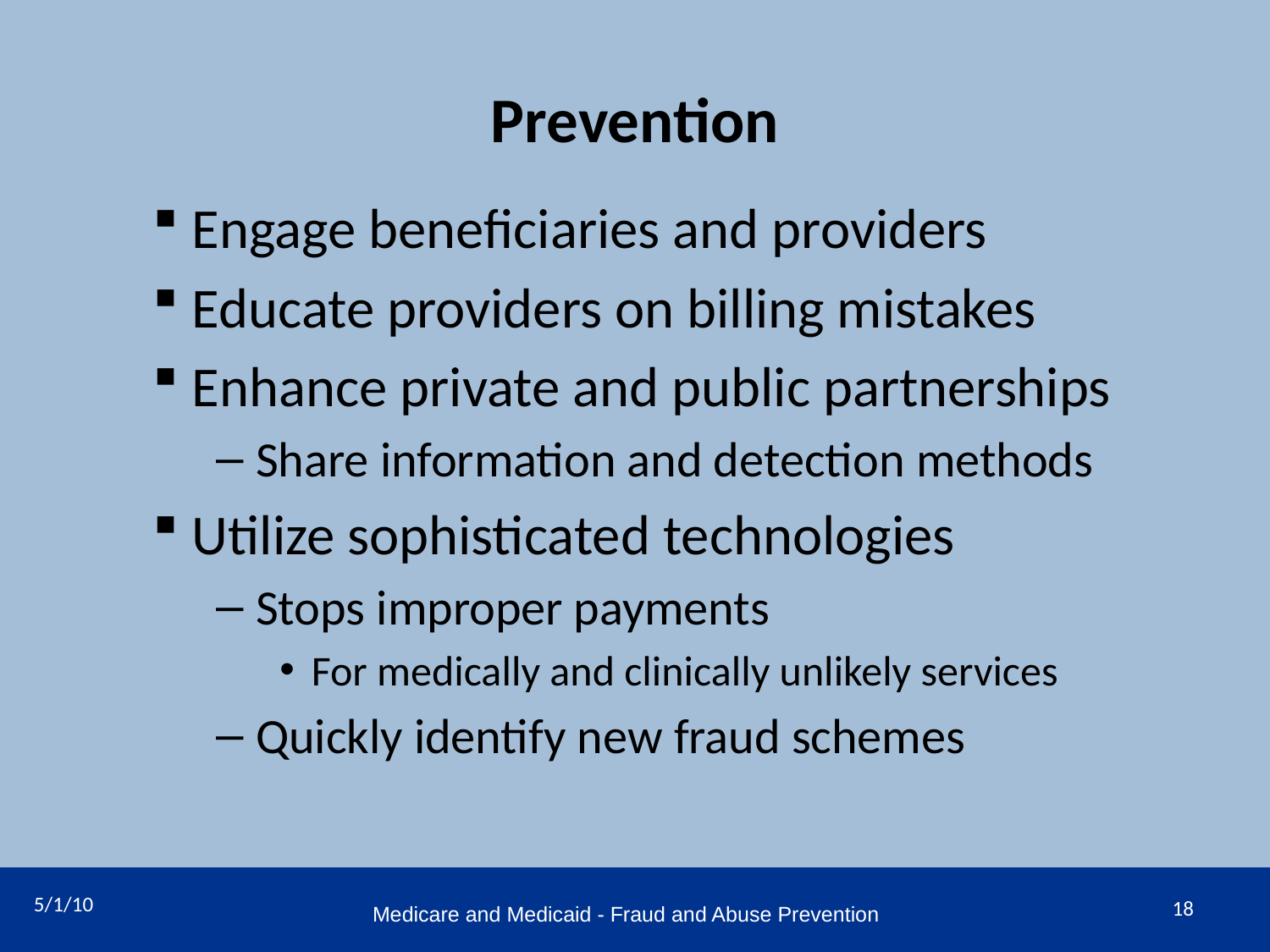

# Prevention
Engage beneficiaries and providers
Educate providers on billing mistakes
Enhance private and public partnerships
Share information and detection methods
Utilize sophisticated technologies
Stops improper payments
For medically and clinically unlikely services
Quickly identify new fraud schemes
5/1/10
18
Medicare and Medicaid - Fraud and Abuse Prevention